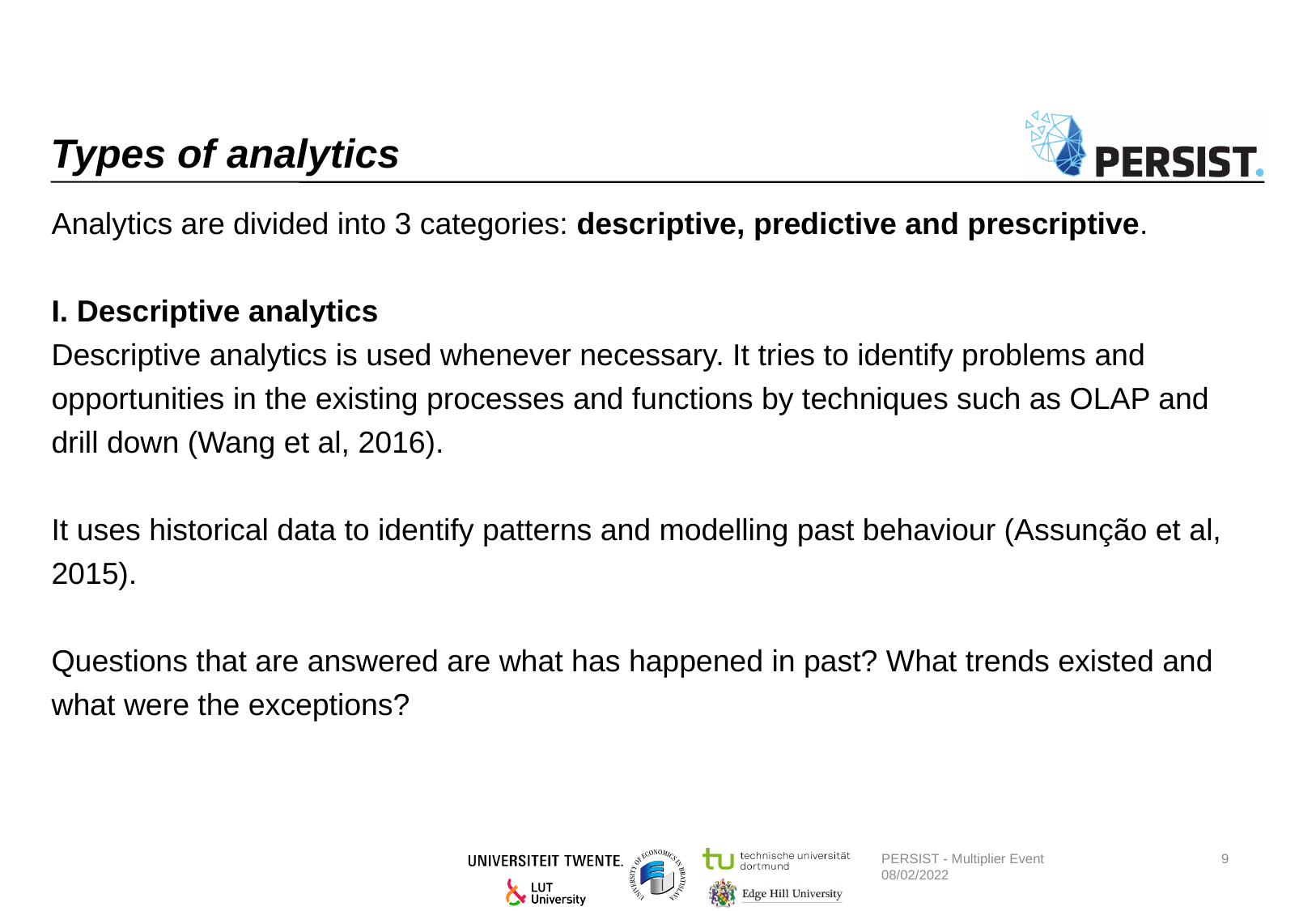

# Types of analytics
Analytics are divided into 3 categories: descriptive, predictive and prescriptive.

I. Descriptive analytics
Descriptive analytics is used whenever necessary. It tries to identify problems and
opportunities in the existing processes and functions by techniques such as OLAP and
drill down (Wang et al, 2016).

It uses historical data to identify patterns and modelling past behaviour (Assunção et al,
2015).

Questions that are answered are what has happened in past? What trends existed and
what were the exceptions?